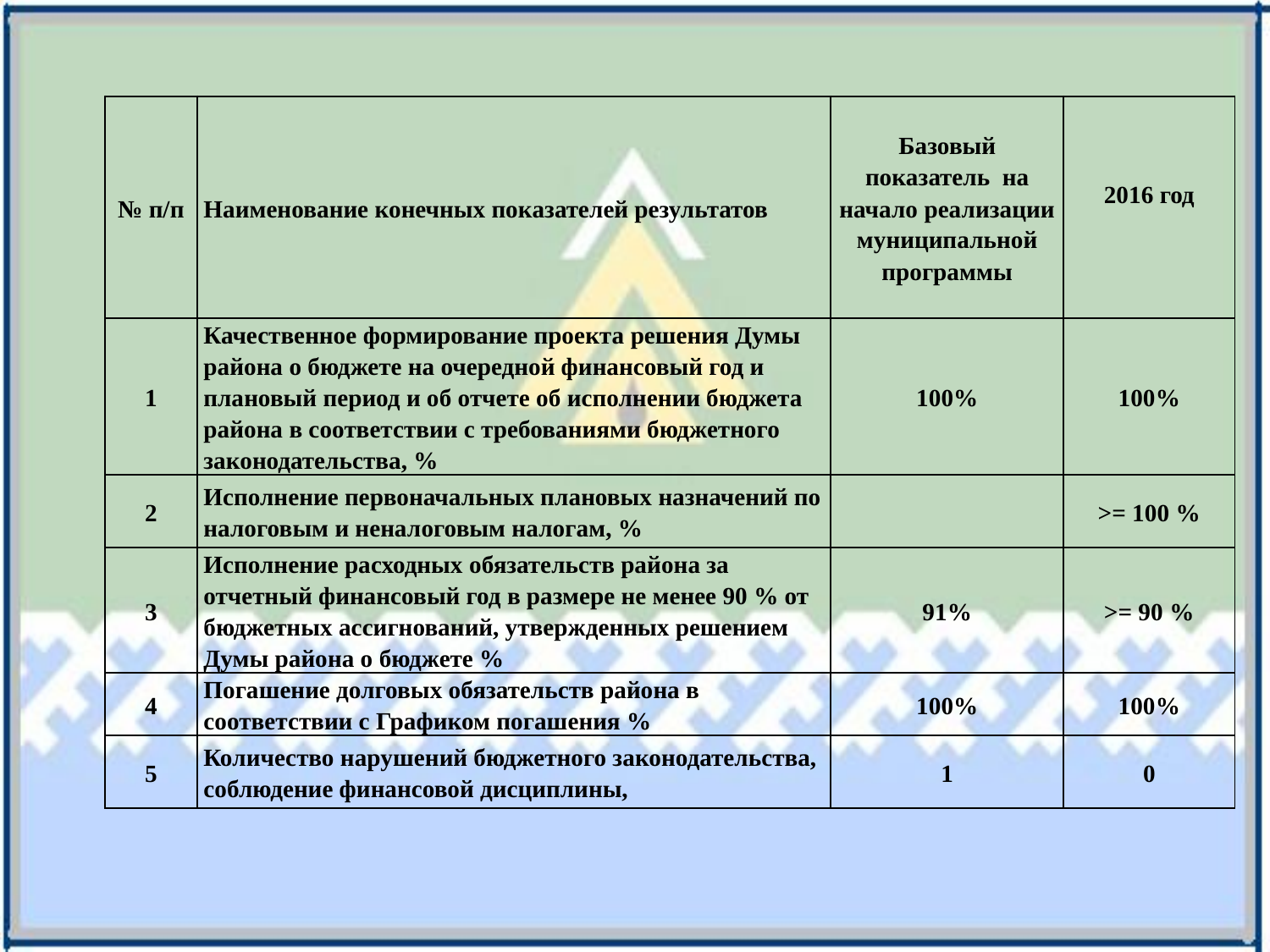

| № п/п | Наименование конечных показателей результатов | Базовый показатель на начало реализации муниципальной программы | 2016 год |
| --- | --- | --- | --- |
| 1 | Качественное формирование проекта решения Думы района о бюджете на очередной финансовый год и плановый период и об отчете об исполнении бюджета района в соответствии с требованиями бюджетного законодательства, % | 100% | 100% |
| 2 | Исполнение первоначальных плановых назначений по налоговым и неналоговым налогам, % |  | >= 100 % |
| 3 | Исполнение расходных обязательств района за отчетный финансовый год в размере не менее 90 % от бюджетных ассигнований, утвержденных решением Думы района о бюджете % | 91% | >= 90 % |
| 4 | Погашение долговых обязательств района в соответствии с Графиком погашения % | 100% | 100% |
| 5 | Количество нарушений бюджетного законодательства, соблюдение финансовой дисциплины, | 1 | 0 |